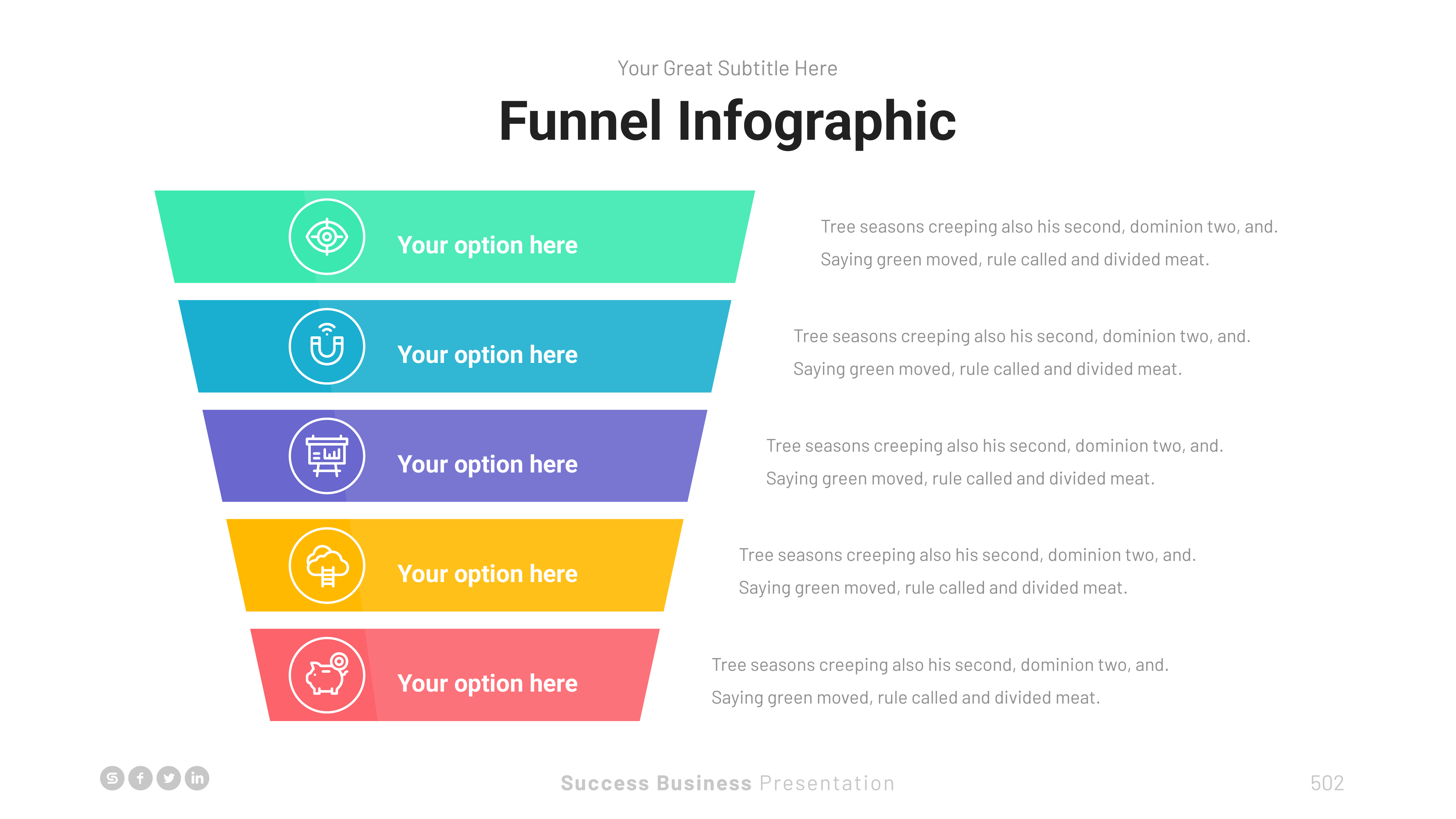

Your Great Subtitle Here
Funnel Infographic

Tree seasons creeping also his second, dominion two, and. Saying green moved, rule called and divided meat.

Your option here

Tree seasons creeping also his second, dominion two, and. Saying green moved, rule called and divided meat.

Your option here

Tree seasons creeping also his second, dominion two, and. Saying green moved, rule called and divided meat.

Your option here

Tree seasons creeping also his second, dominion two, and. Saying green moved, rule called and divided meat.

Your option here

Tree seasons creeping also his second, dominion two, and. Saying green moved, rule called and divided meat.

Your option here